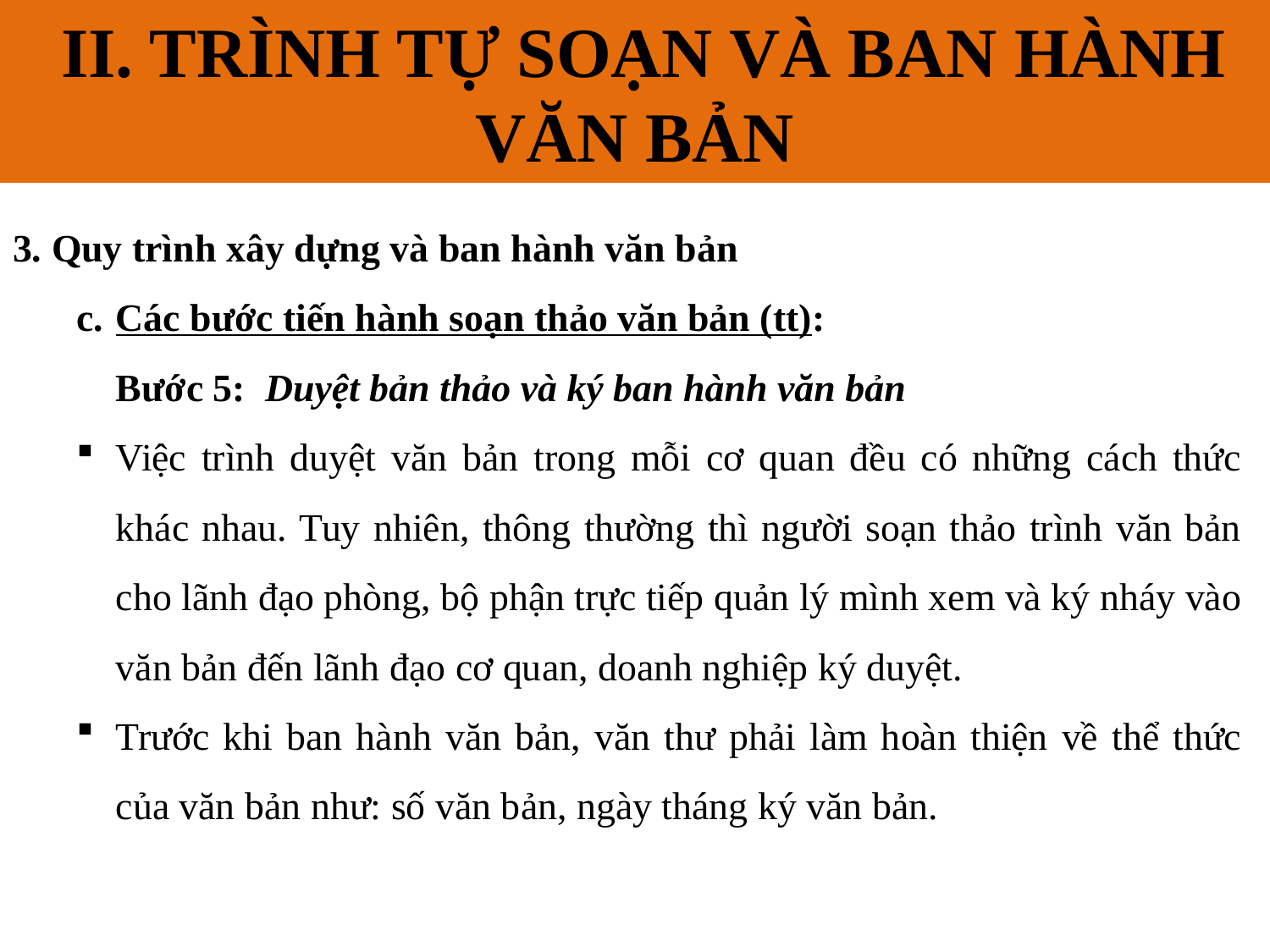

II. TRÌNH TỰ SOẠN VÀ BAN HÀNH VĂN BẢN
# II. QUY TRÌNH XÂY DỰNG VÀ BAN HÀNH VĂN BẢN

3. Quy trình xây dựng và ban hành văn bản
Các bước tiến hành soạn thảo văn bản (tt):
	Bước 5:  Duyệt bản thảo và ký ban hành văn bản
Việc trình duyệt văn bản trong mỗi cơ quan đều có những cách thức khác nhau. Tuy nhiên, thông thường thì người soạn thảo trình văn bản cho lãnh đạo phòng, bộ phận trực tiếp quản lý mình xem và ký nháy vào văn bản đến lãnh đạo cơ quan, doanh nghiệp ký duyệt.
Trước khi ban hành văn bản, văn thư phải làm hoàn thiện về thể thức của văn bản như: số văn bản, ngày tháng ký văn bản.